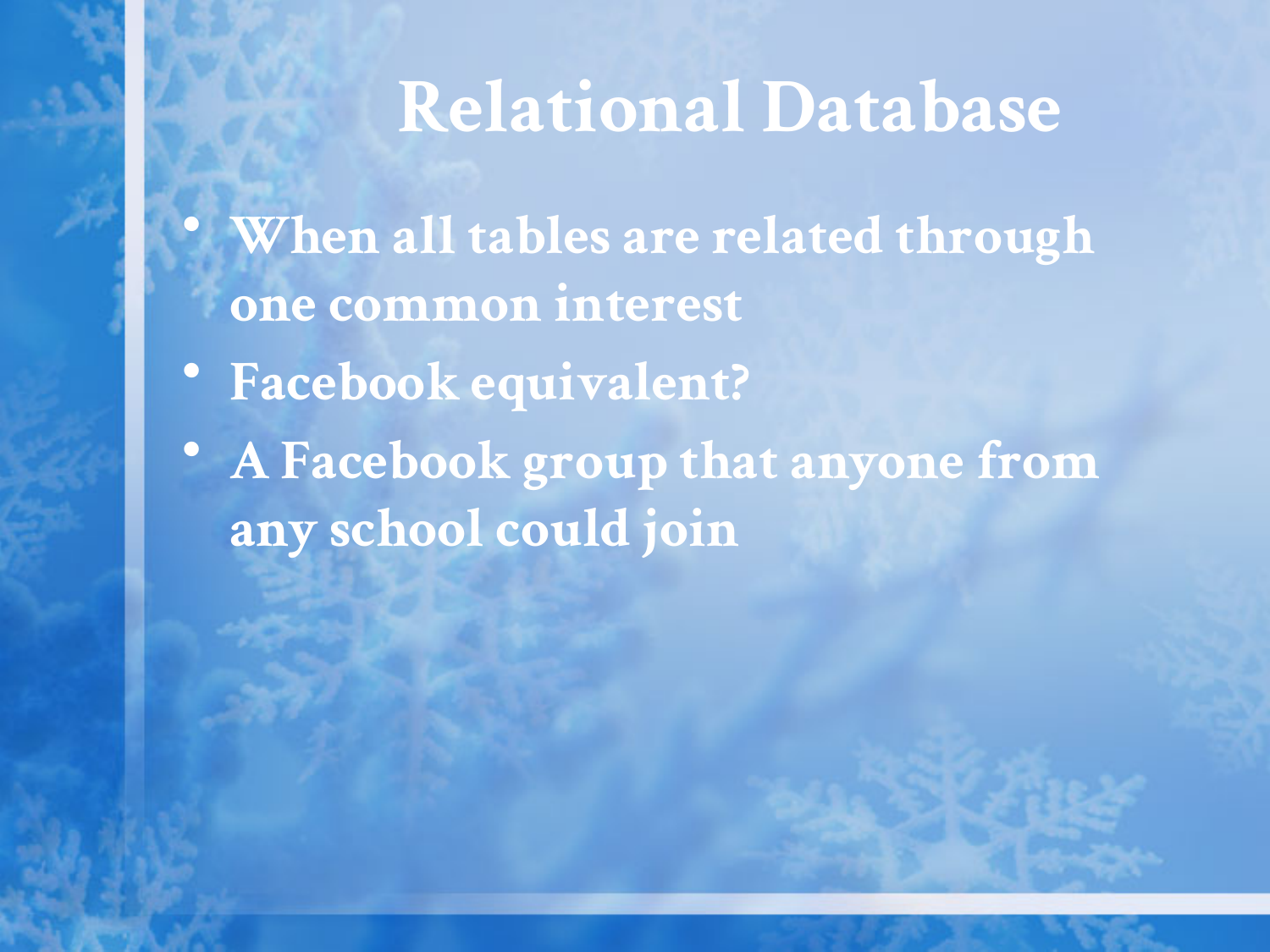

Relational Database
When all tables are related through one common interest
Facebook equivalent?
A Facebook group that anyone from any school could join